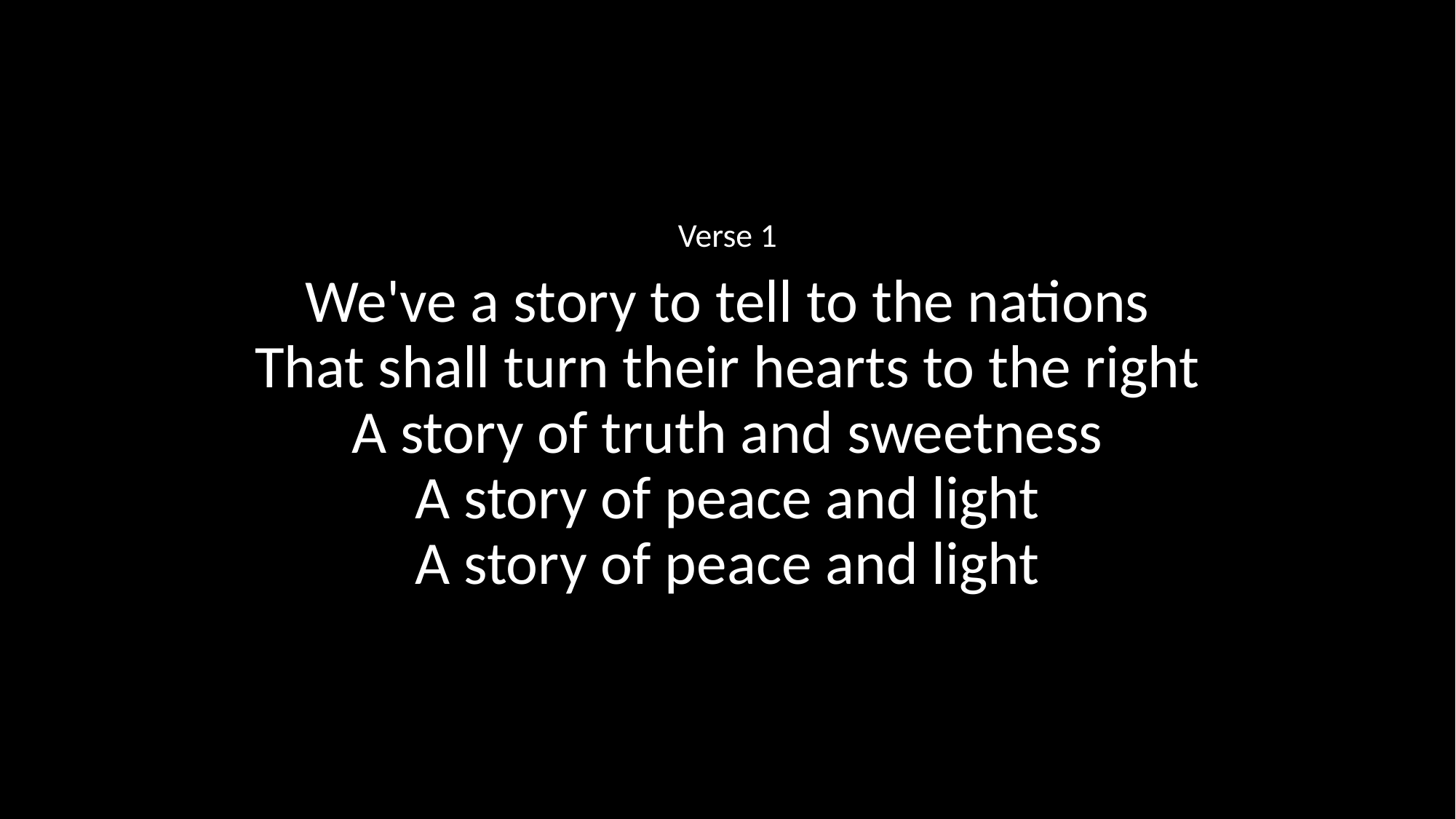

Verse 1
We've a story to tell to the nations
That shall turn their hearts to the right
A story of truth and sweetness
A story of peace and light
A story of peace and light